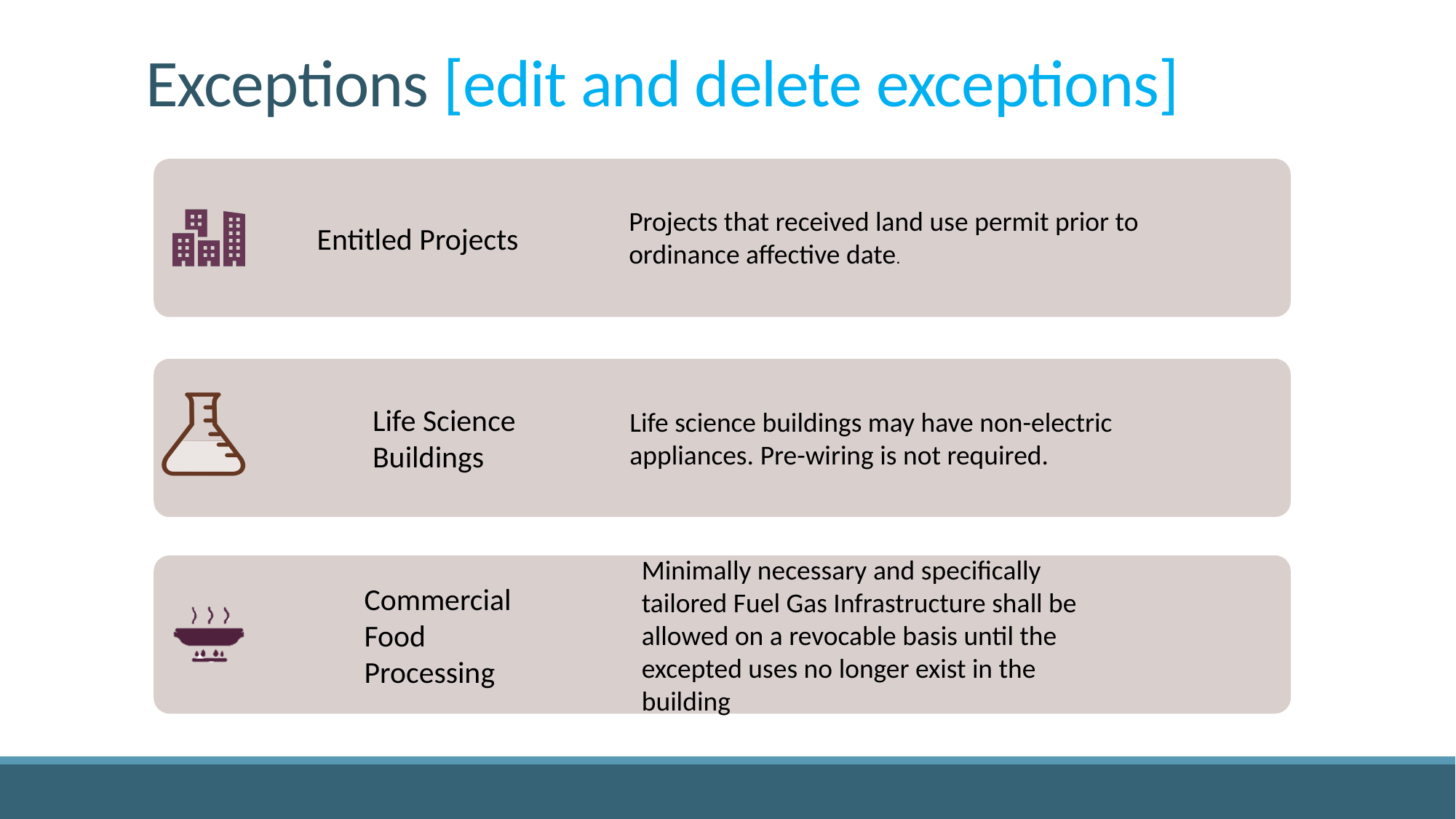

# Exceptions [edit and delete exceptions]
Entitled Projects
Projects that received land use permit prior to ordinance affective date.
Life Science Buildings
Life science buildings may have non-electric appliances. Pre-wiring is not required.
Commercial Food Processing
Minimally necessary and specifically tailored Fuel Gas Infrastructure shall be allowed on a revocable basis until the excepted uses no longer exist in the building